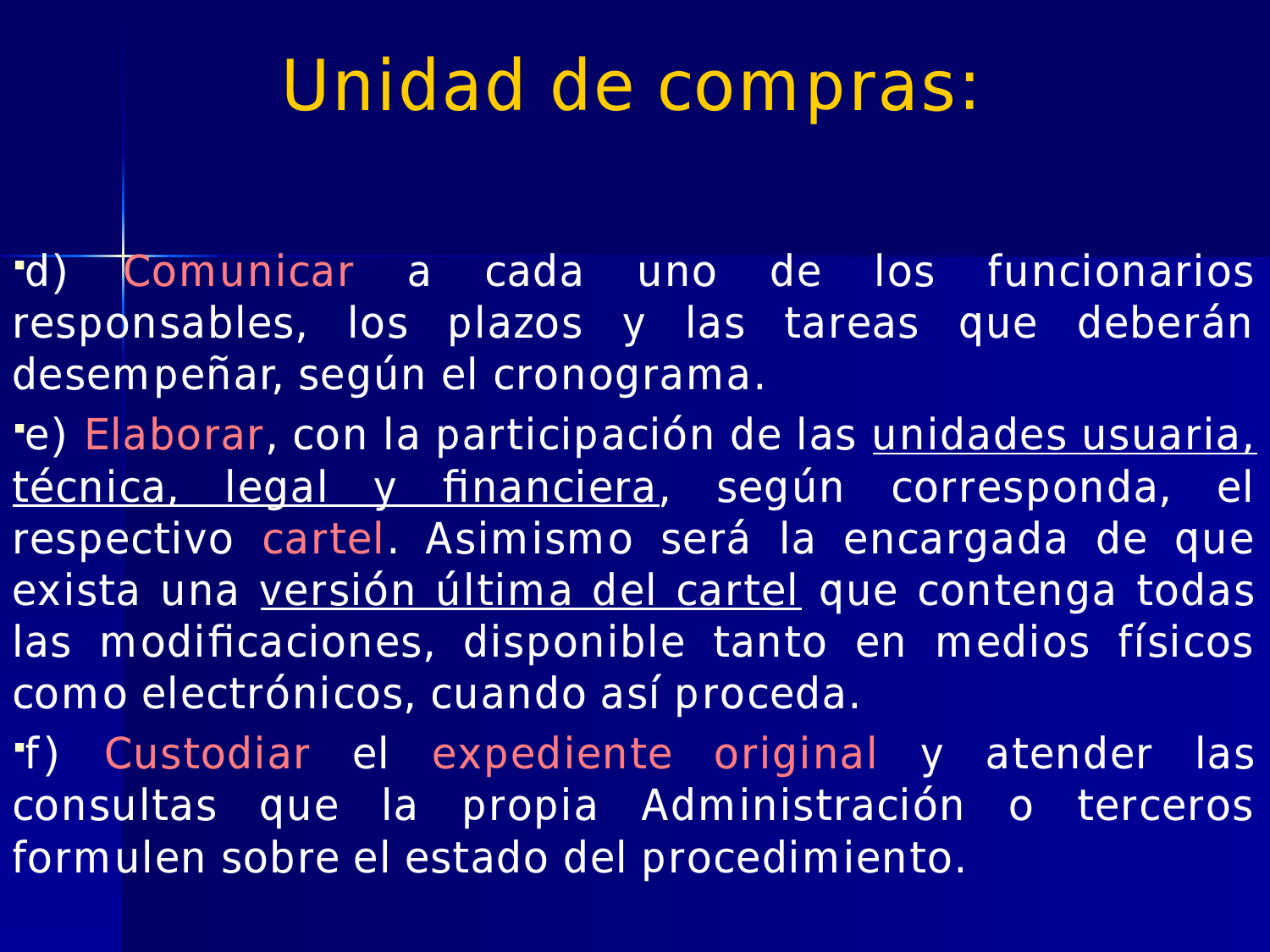

# Unidad de compras:
d) Comunicar a cada uno de los funcionarios responsables, los plazos y las tareas que deberán desempeñar, según el cronograma.
e) Elaborar, con la participación de las unidades usuaria, técnica, legal y financiera, según corresponda, el respectivo cartel. Asimismo será la encargada de que exista una versión última del cartel que contenga todas las modificaciones, disponible tanto en medios físicos como electrónicos, cuando así proceda.
f) Custodiar el expediente original y atender las consultas que la propia Administración o terceros formulen sobre el estado del procedimiento.